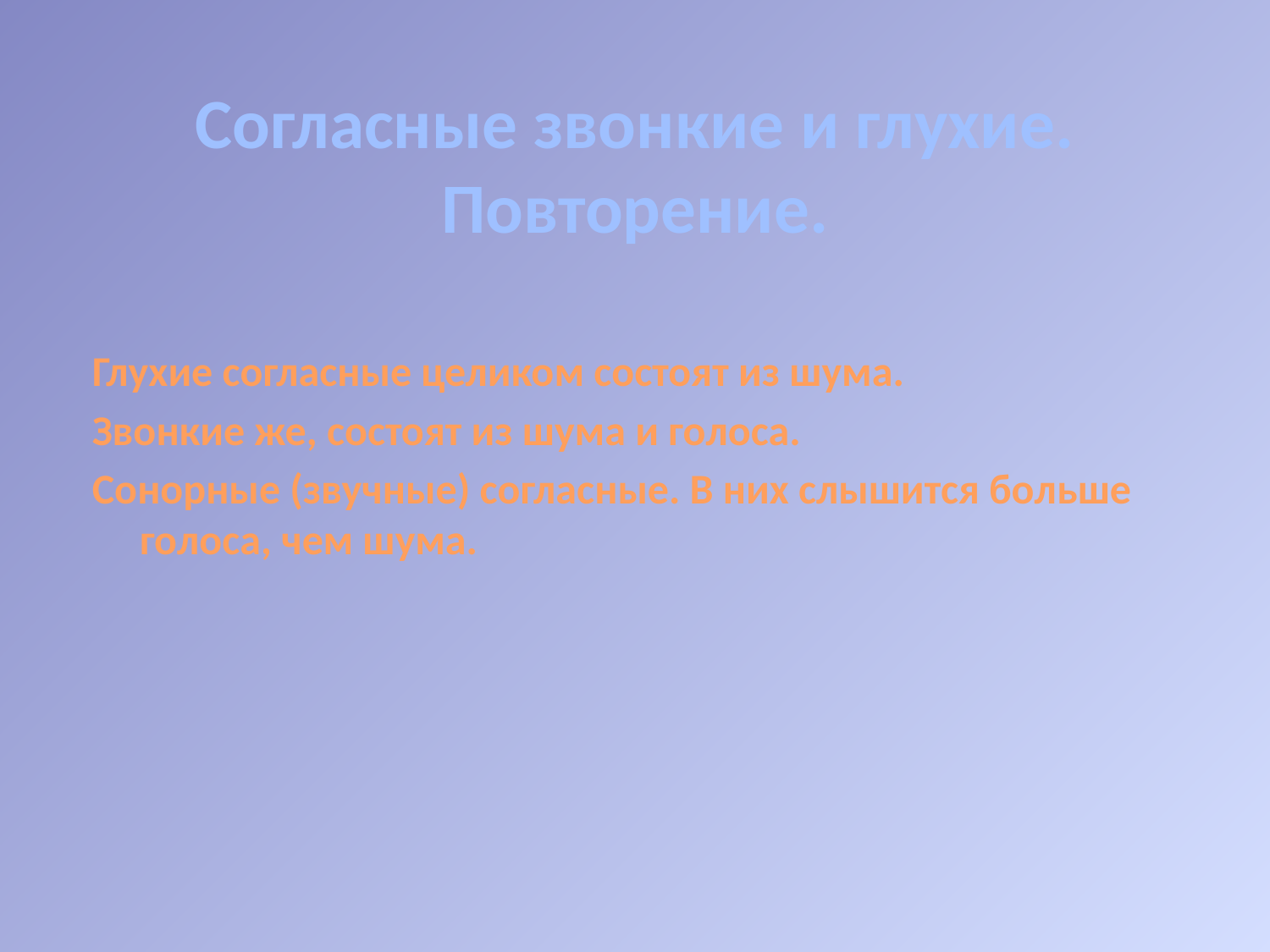

# Согласные звонкие и глухие. Повторение.
Глухие согласные целиком состоят из шума.
Звонкие же, состоят из шума и голоса.
Сонорные (звучные) согласные. В них слышится больше голоса, чем шума.